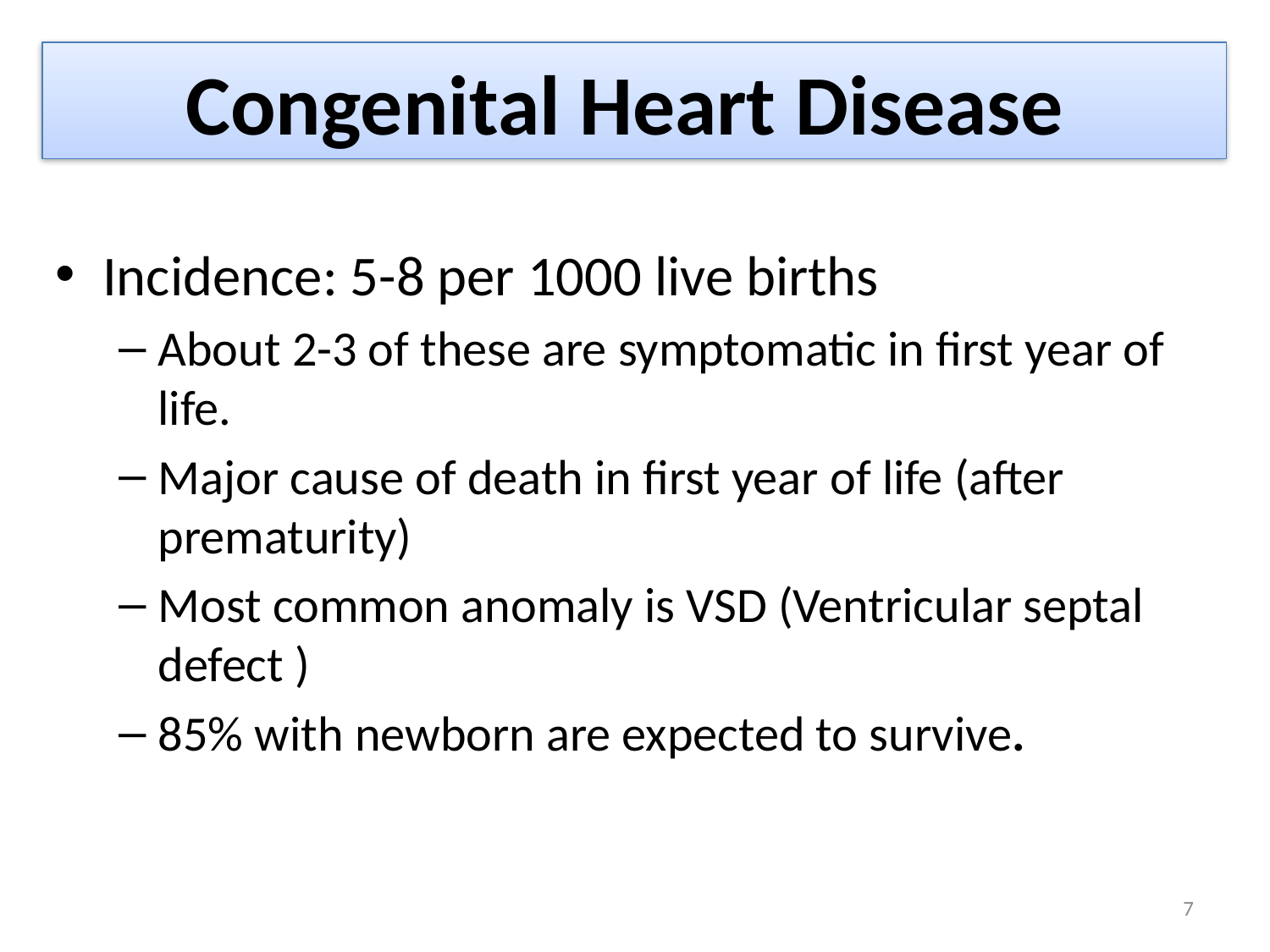

Congenital Heart Disease
Incidence: 5-8 per 1000 live births
About 2-3 of these are symptomatic in first year of life.
Major cause of death in first year of life (after prematurity)
Most common anomaly is VSD (Ventricular septal defect )
85% with newborn are expected to survive.
7